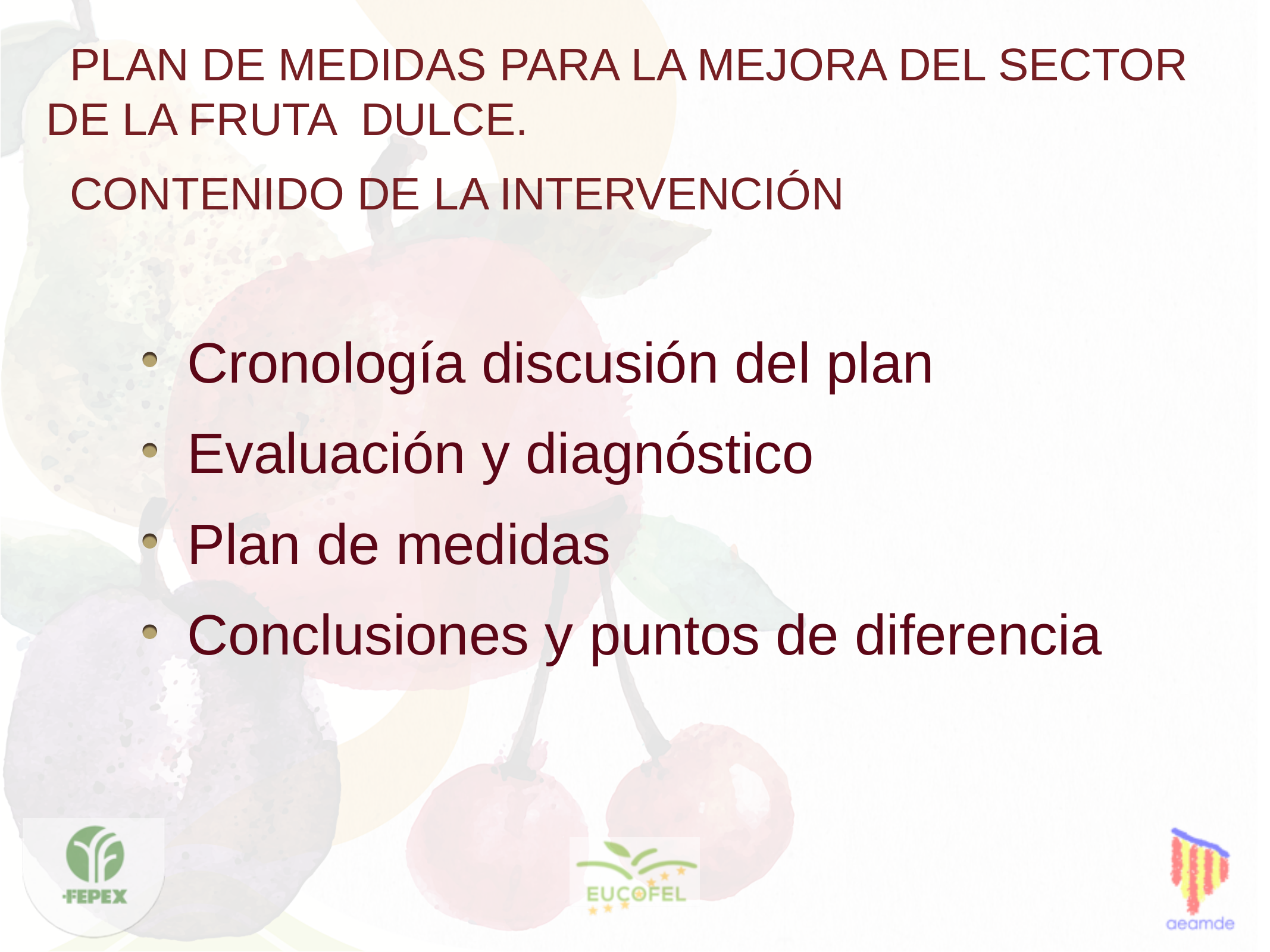

# Plan de medidas para la mejora del sector de la Fruta  dulce.
contenido de la intervención

Cronología discusión del plan
Evaluación y diagnóstico
Plan de medidas
Conclusiones y puntos de diferencia
2